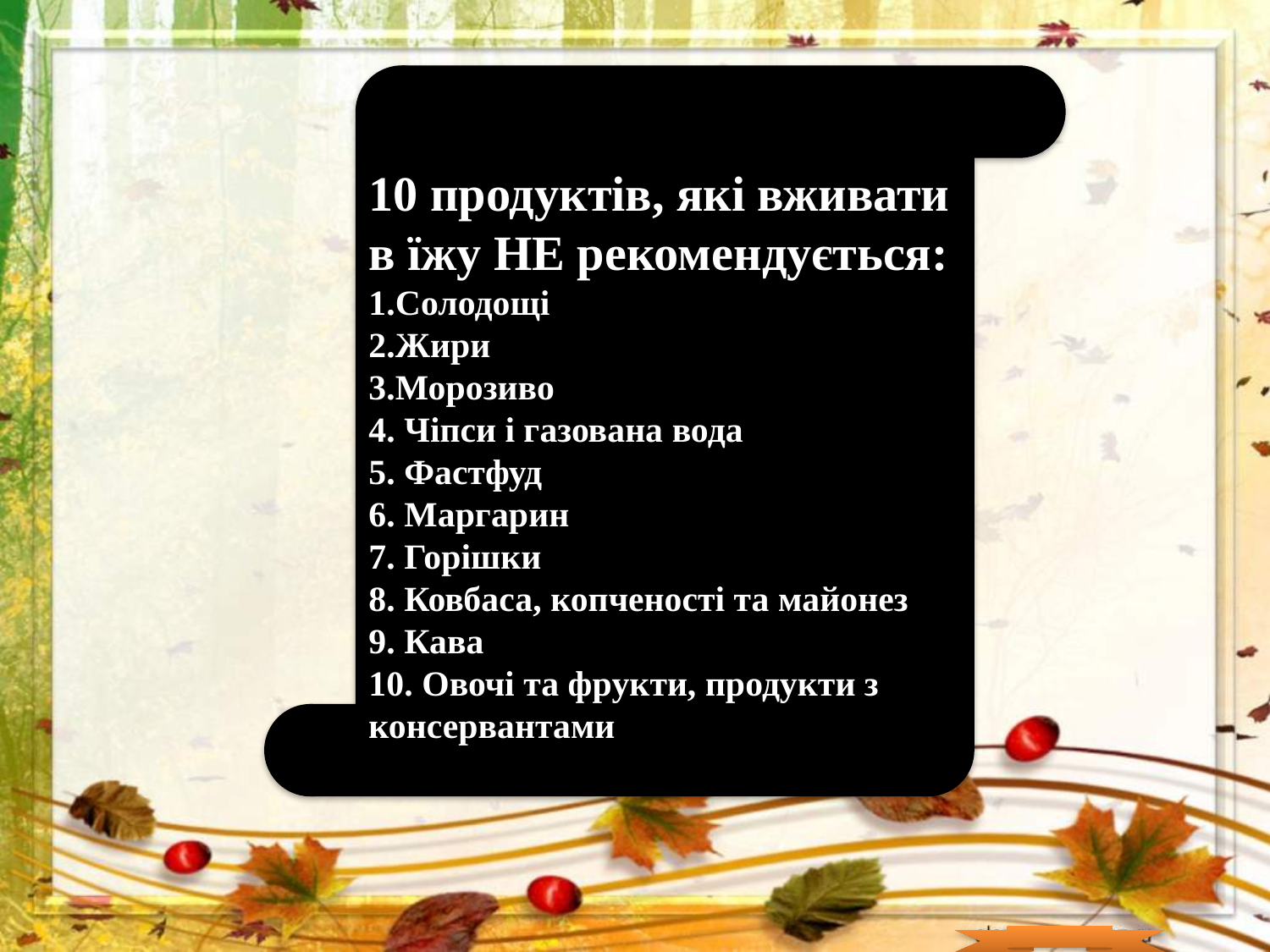

10 продуктів, які вживати в їжу НЕ рекомендується:
1.Солодощі
2.Жири
3.Морозиво
4. Чіпси і газована вода
5. Фастфуд
6. Маргарин
7. Горішки
8. Ковбаса, копченості та майонез
9. Кава
10. Овочі та фрукти, продукти з консервантами